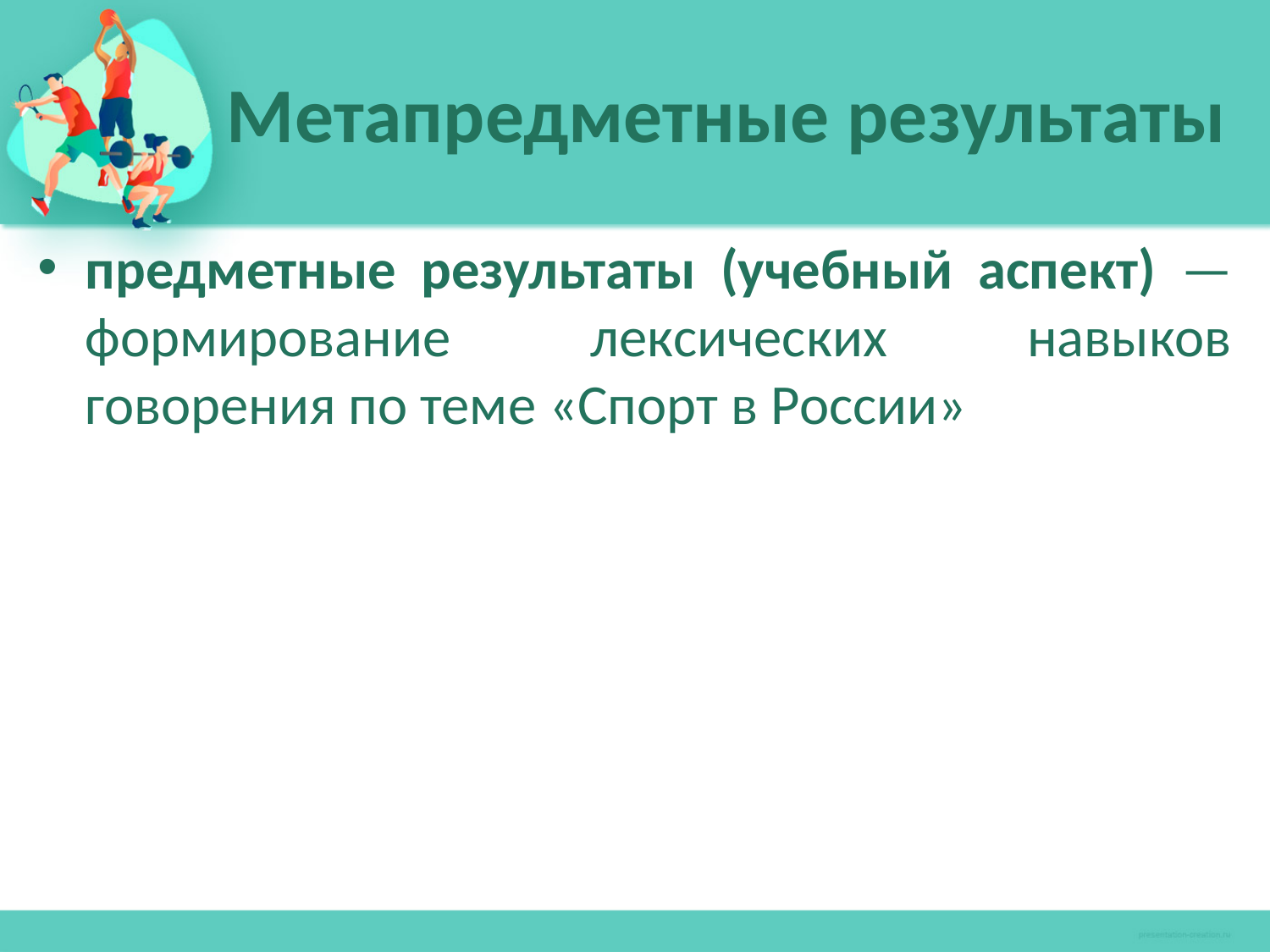

# Метапредметные результаты
предметные результаты (учебный аспект) — формирование лексических навыков говорения по теме «Спорт в России»